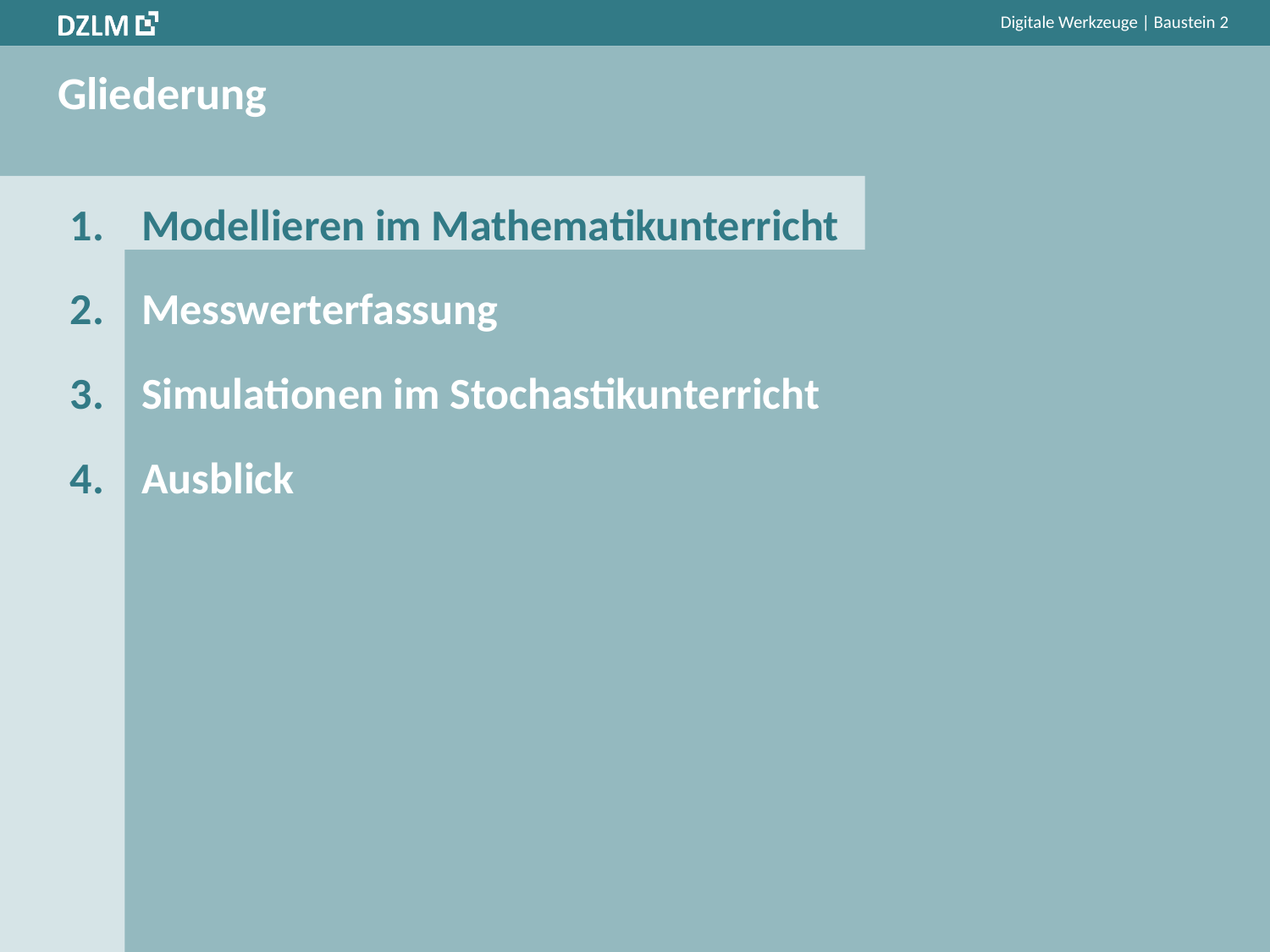

# Gliederung

Modellieren im Mathematikunterricht
Messwerterfassung
Simulationen im Stochastikunterricht
Ausblick